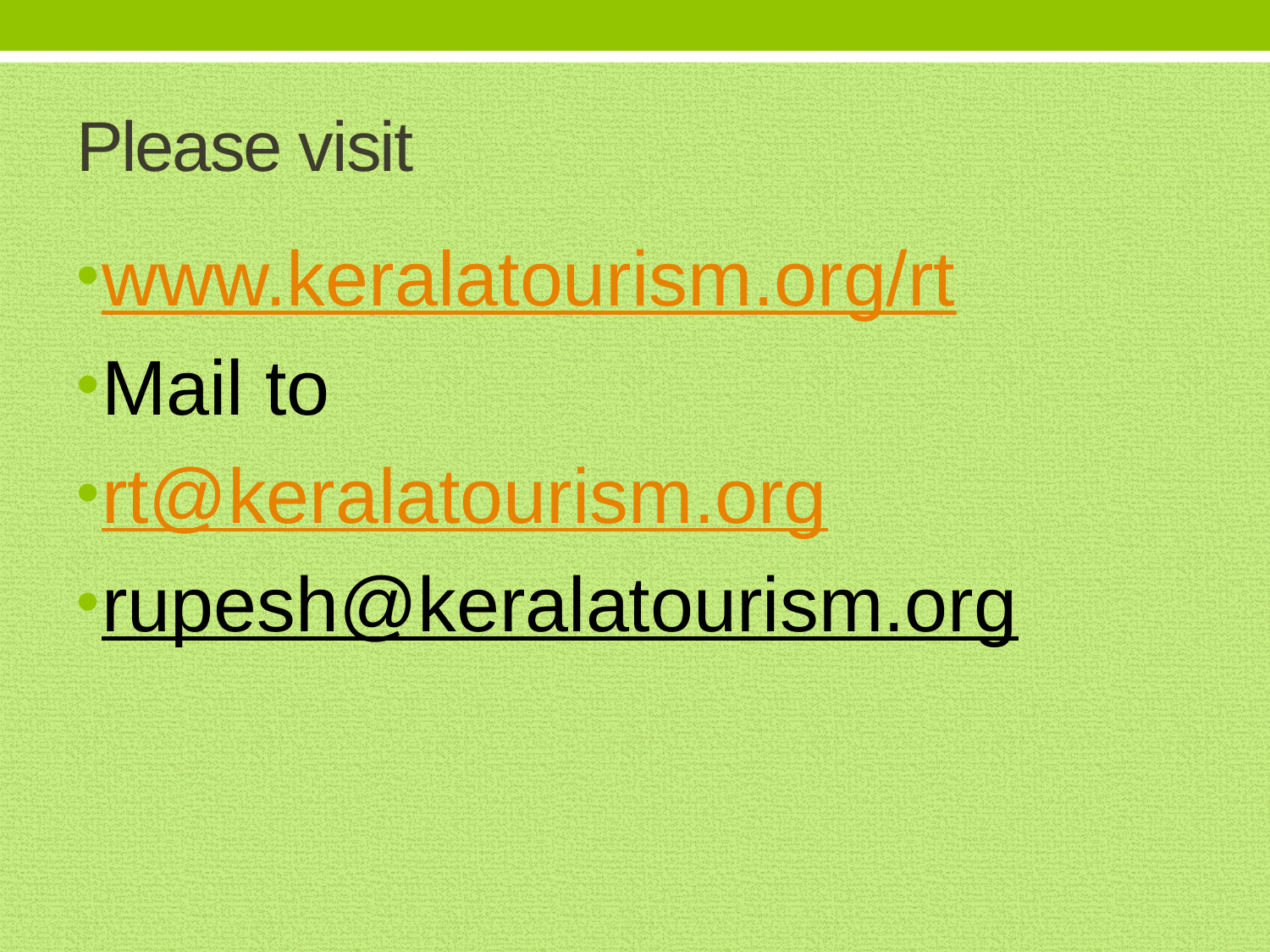

# Please visit
www.keralatourism.org/rt
Mail to
rt@keralatourism.org
rupesh@keralatourism.org